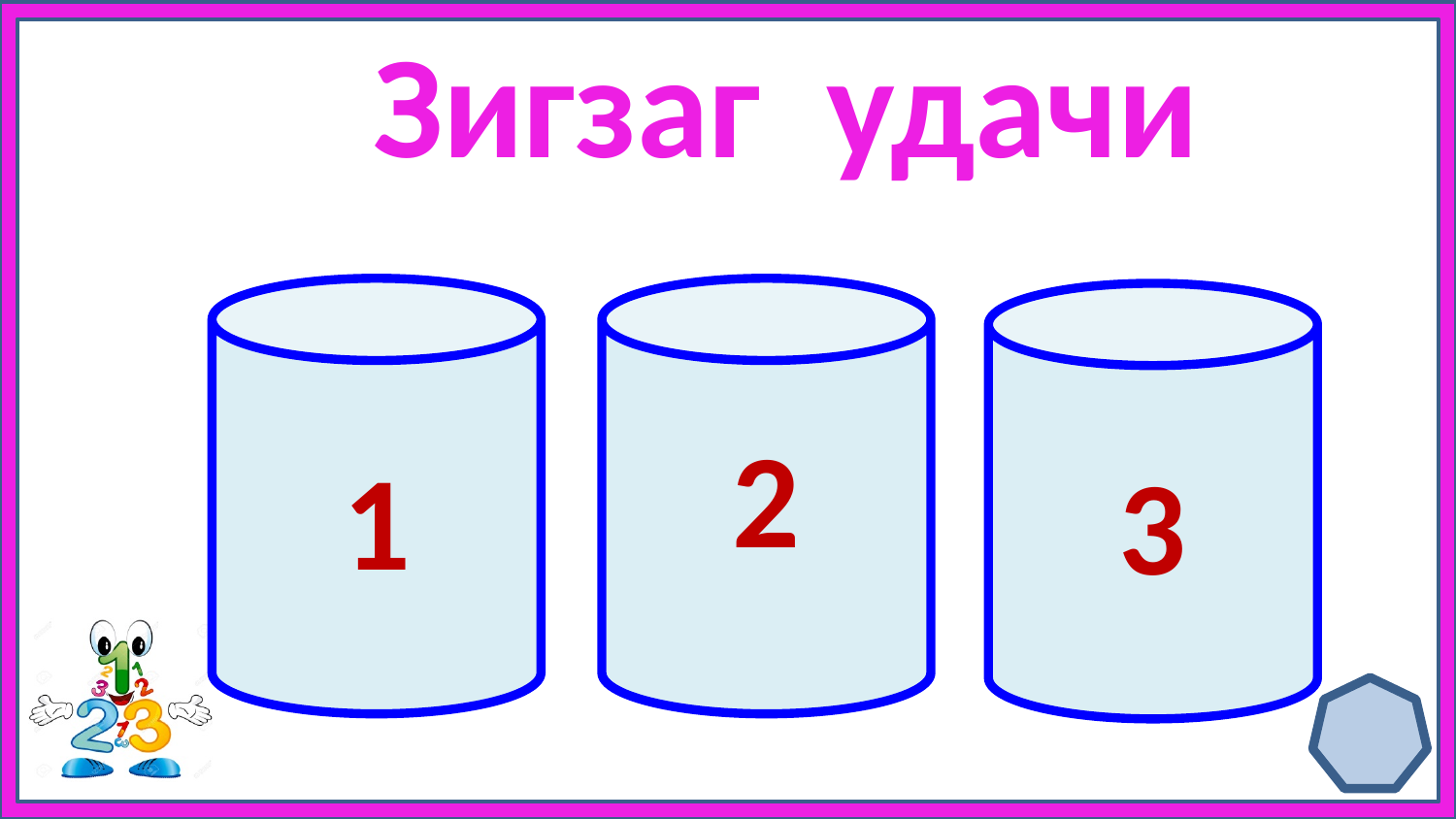

# Зигзаг  удачи
1
2

3
+ 1 балл
соседу
справа
Переход
хода
- 1 балл